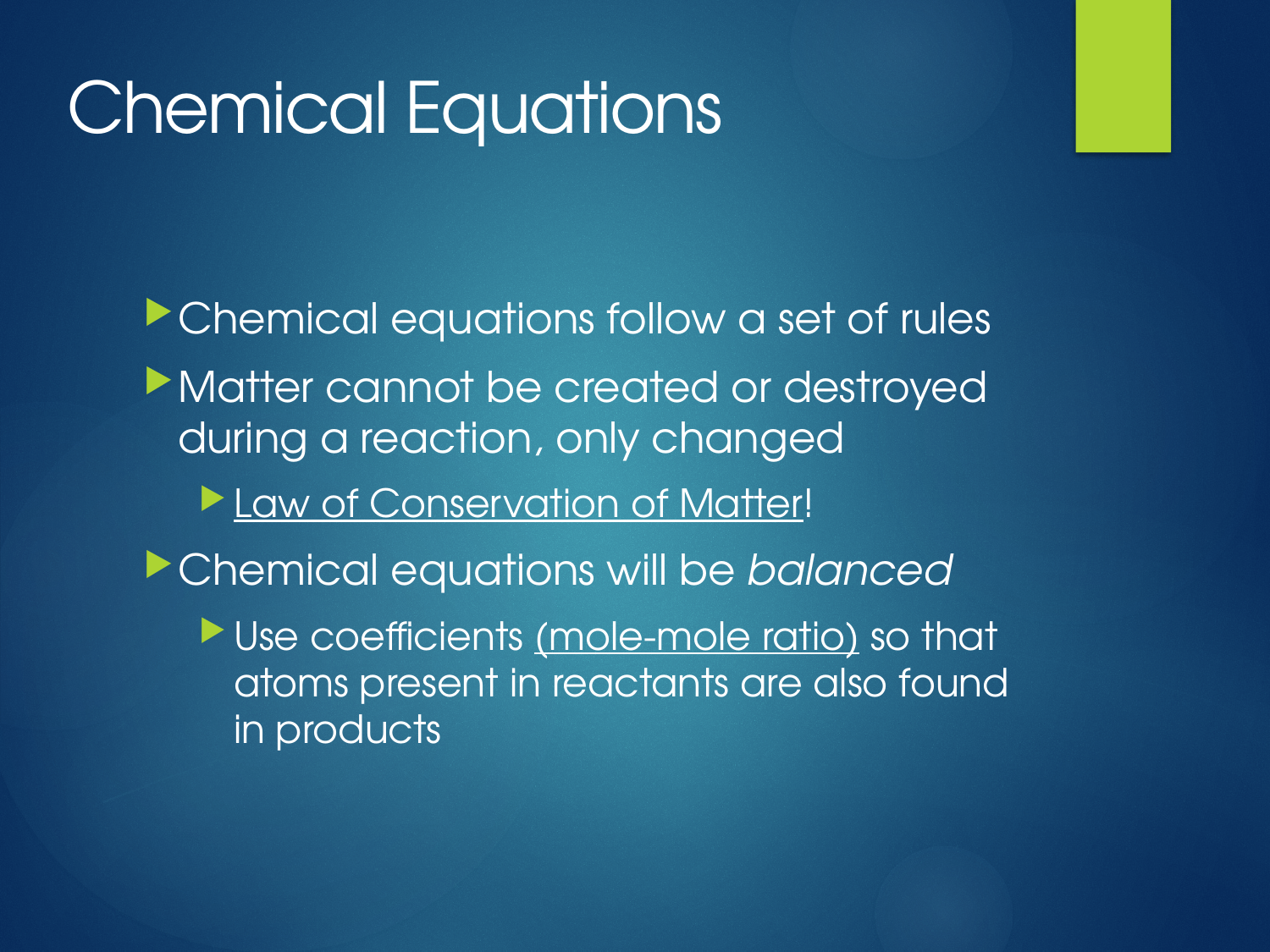

# Chemical Equations
Chemical equations follow a set of rules
Matter cannot be created or destroyed during a reaction, only changed
Law of Conservation of Matter!
Chemical equations will be balanced
Use coefficients (mole-mole ratio) so that atoms present in reactants are also found in products